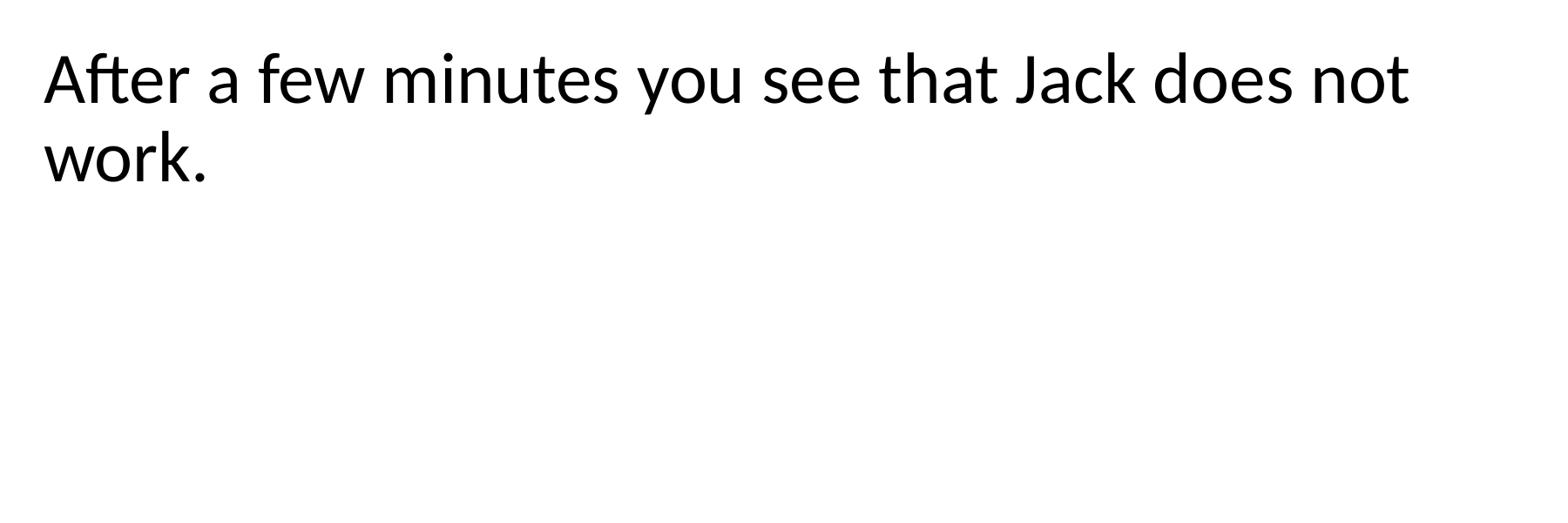

After a few minutes you see that Jack does not work.